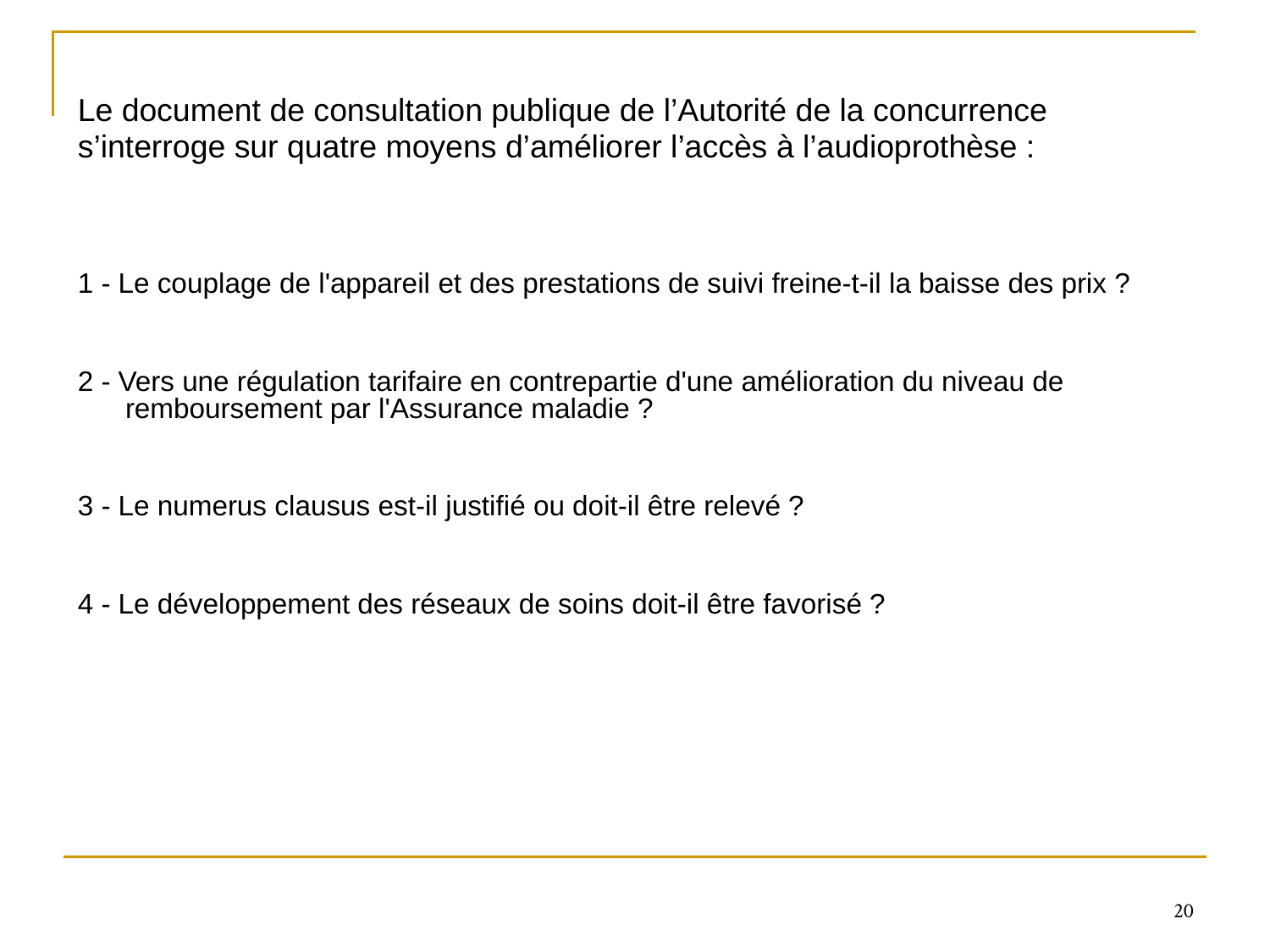

Le document de consultation publique de l’Autorité de la concurrence
s’interroge sur quatre moyens d’améliorer l’accès à l’audioprothèse :

1 - Le couplage de l'appareil et des prestations de suivi freine-t-il la baisse des prix ?

2 - Vers une régulation tarifaire en contrepartie d'une amélioration du niveau de remboursement par l'Assurance maladie ?

3 - Le numerus clausus est-il justifié ou doit-il être relevé ?

4 - Le développement des réseaux de soins doit-il être favorisé ?

20